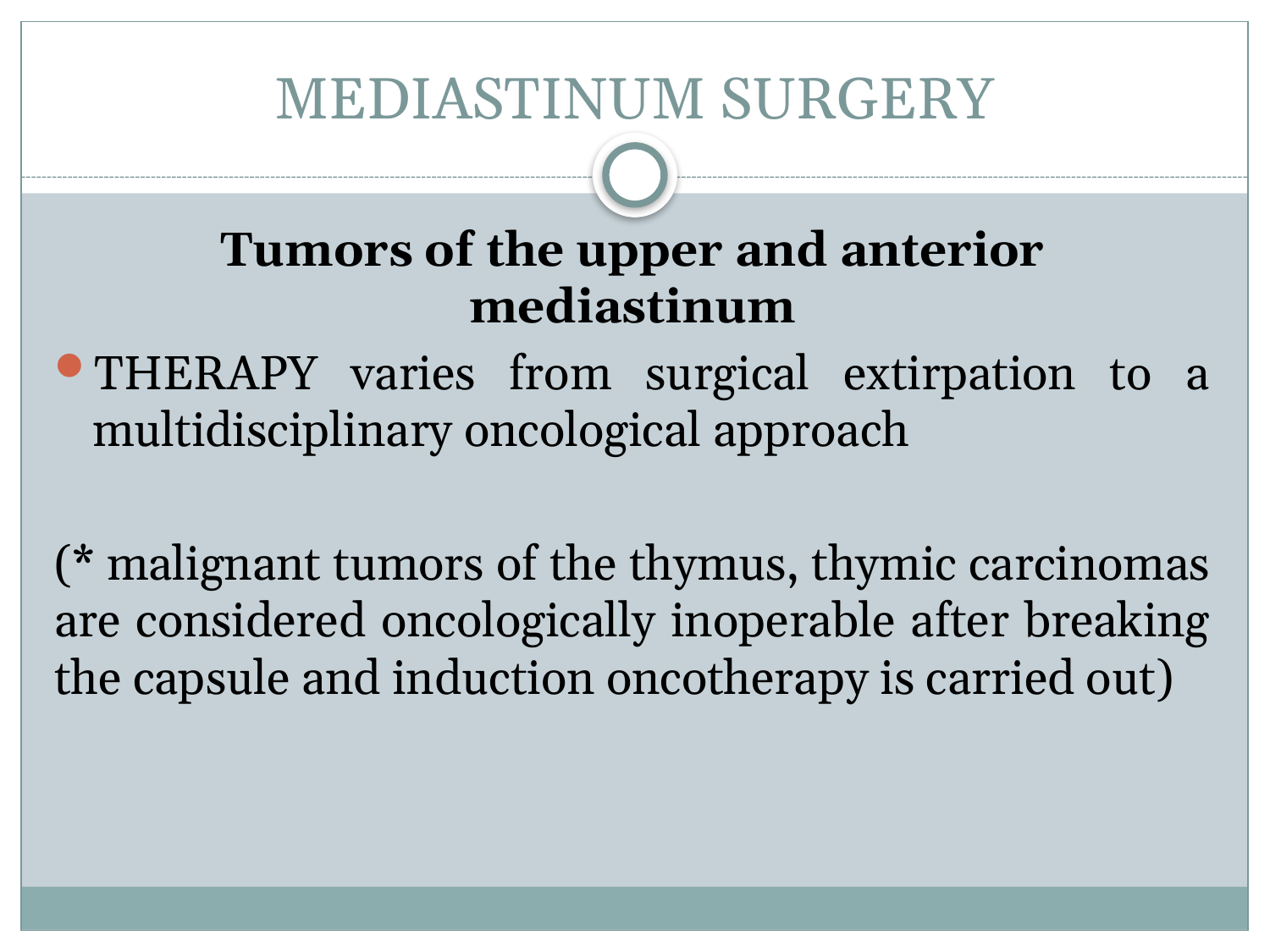

# MEDIASTINUM SURGERY
Tumors of the upper and anterior mediastinum
THERAPY varies from surgical extirpation to a multidisciplinary oncological approach

(* malignant tumors of the thymus, thymic carcinomas are considered oncologically inoperable after breaking the capsule and induction oncotherapy is carried out)